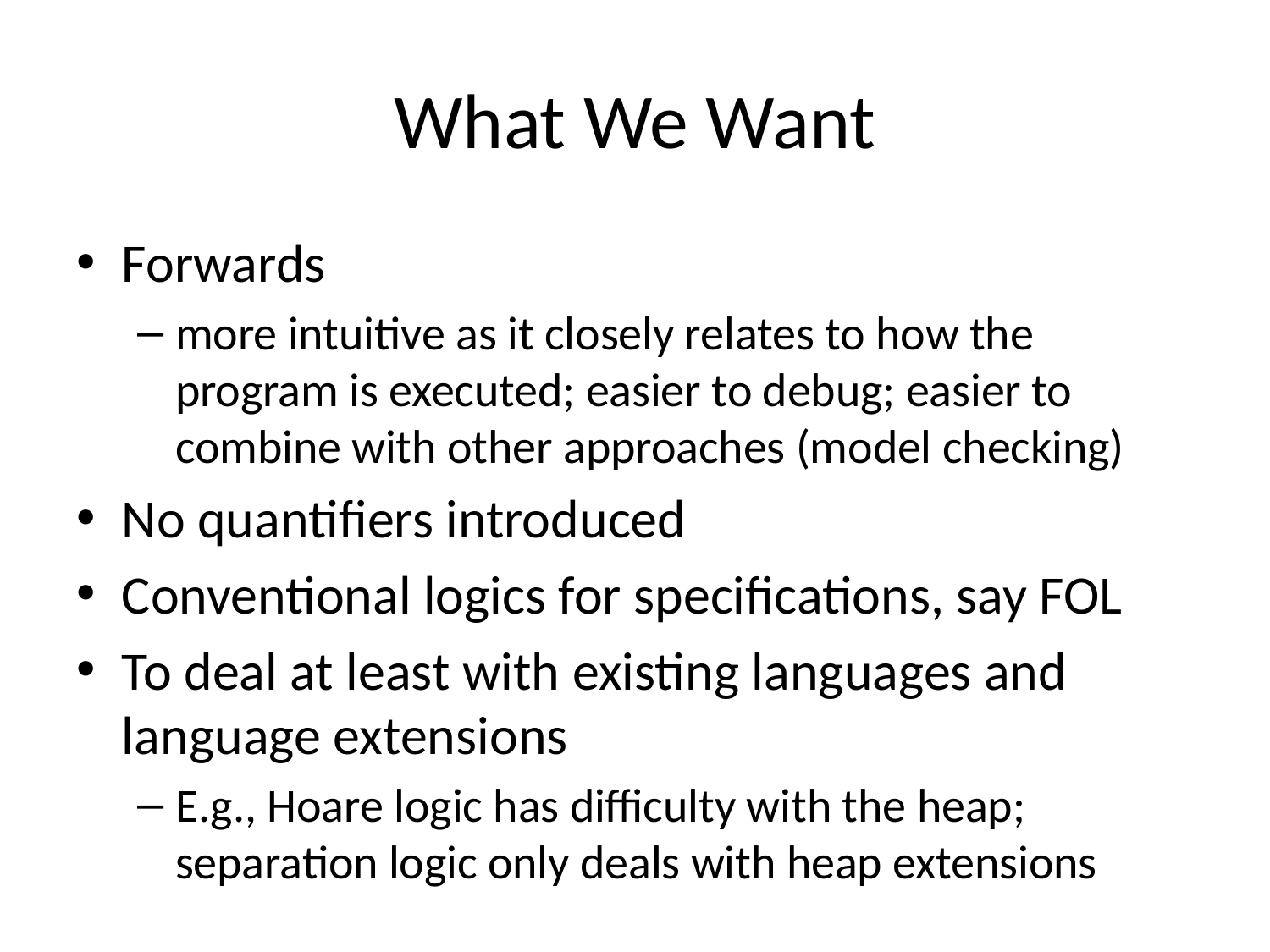

# What We Want
Forwards
more intuitive as it closely relates to how the program is executed; easier to debug; easier to combine with other approaches (model checking)
No quantifiers introduced
Conventional logics for specifications, say FOL
To deal at least with existing languages and language extensions
E.g., Hoare logic has difficulty with the heap; separation logic only deals with heap extensions